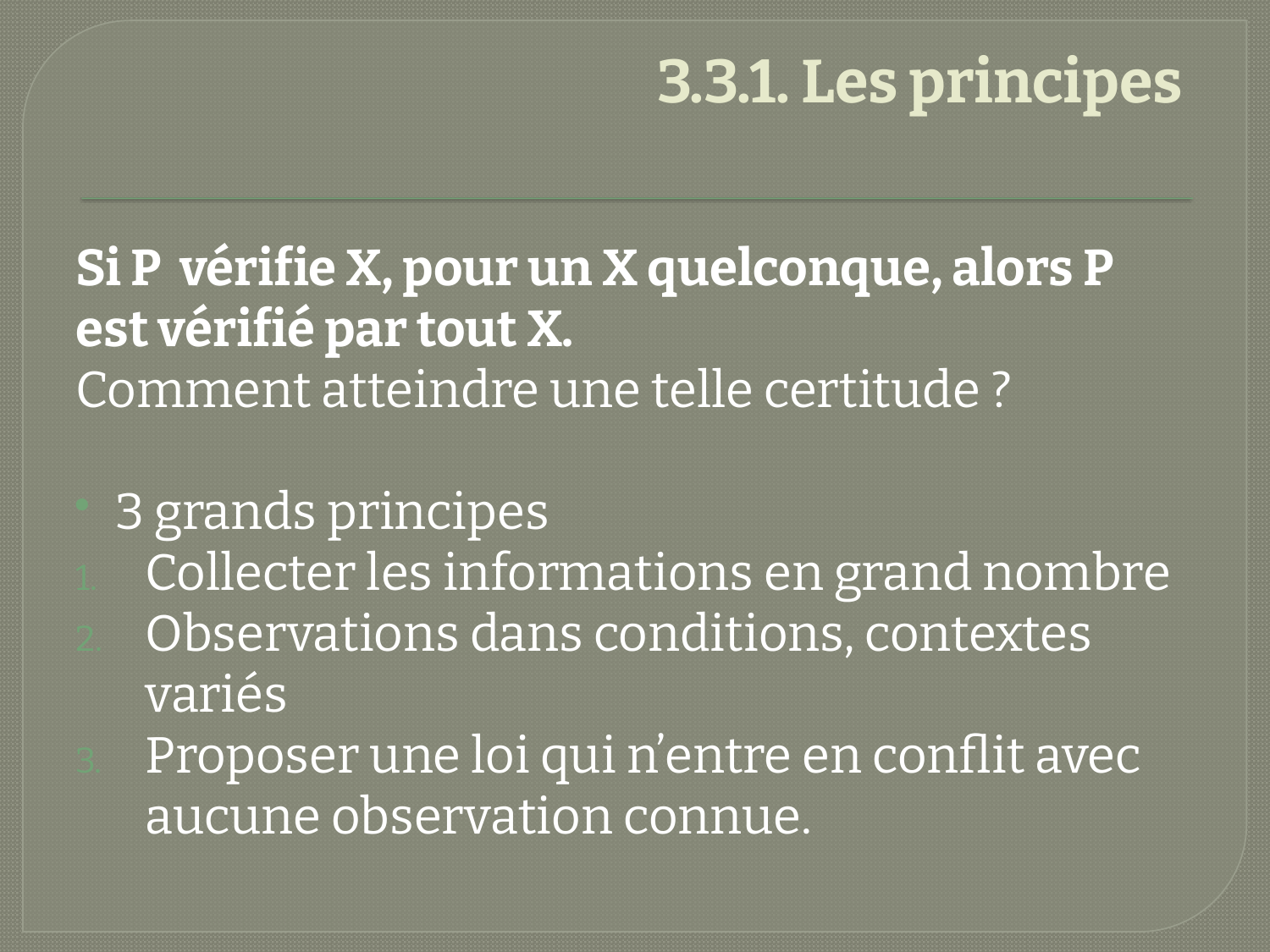

# 3.3.1. Les principes
Si P  vérifie X, pour un X quelconque, alors P est vérifié par tout X.
Comment atteindre une telle certitude ?

3 grands principes
Collecter les informations en grand nombre
Observations dans conditions, contextes variés
Proposer une loi qui n’entre en conflit avec aucune observation connue.